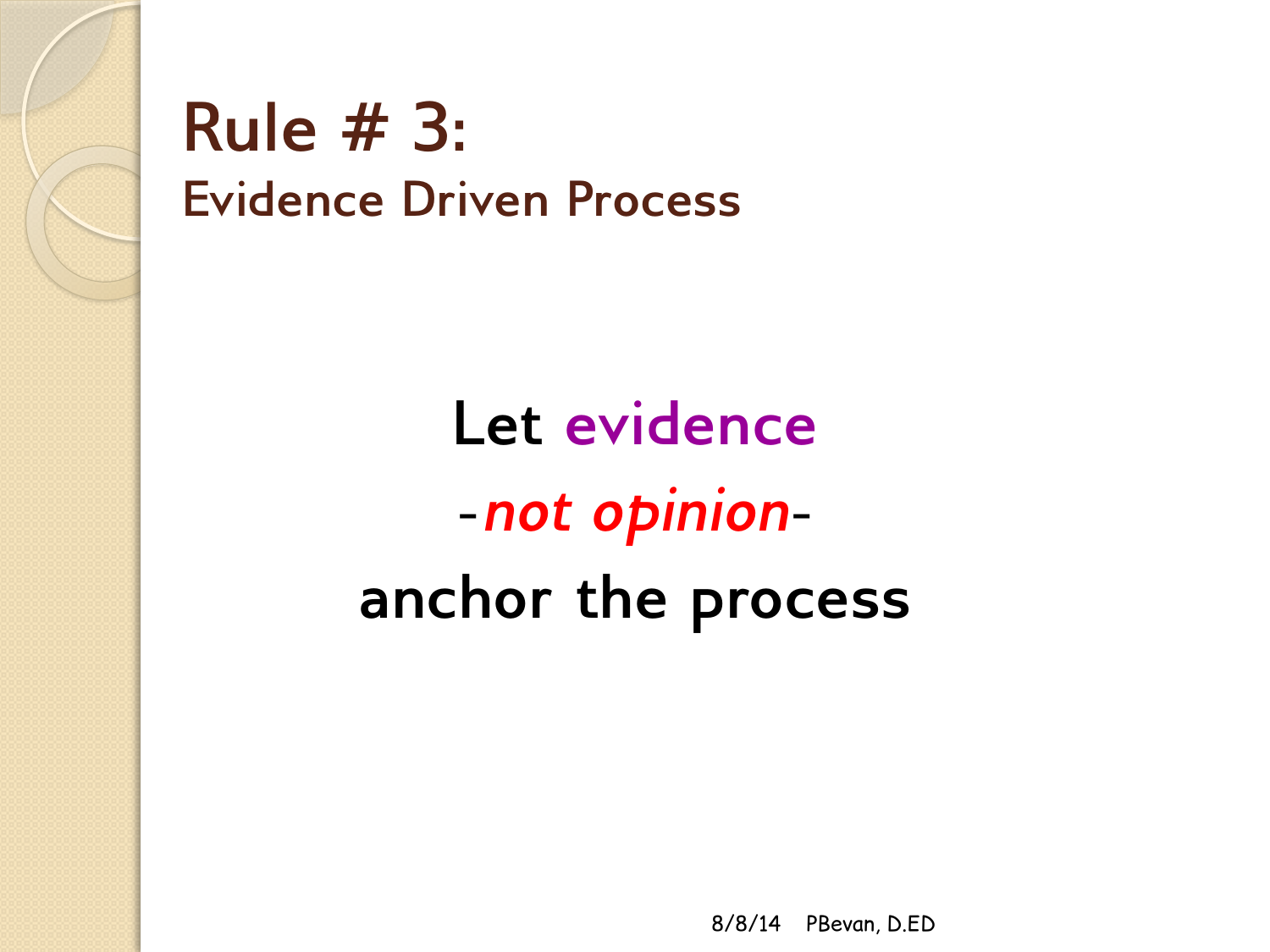

# Rule # 3: Evidence Driven Process

Let evidence
-not opinion-
anchor the process
8/8/14
PBevan, D.ED